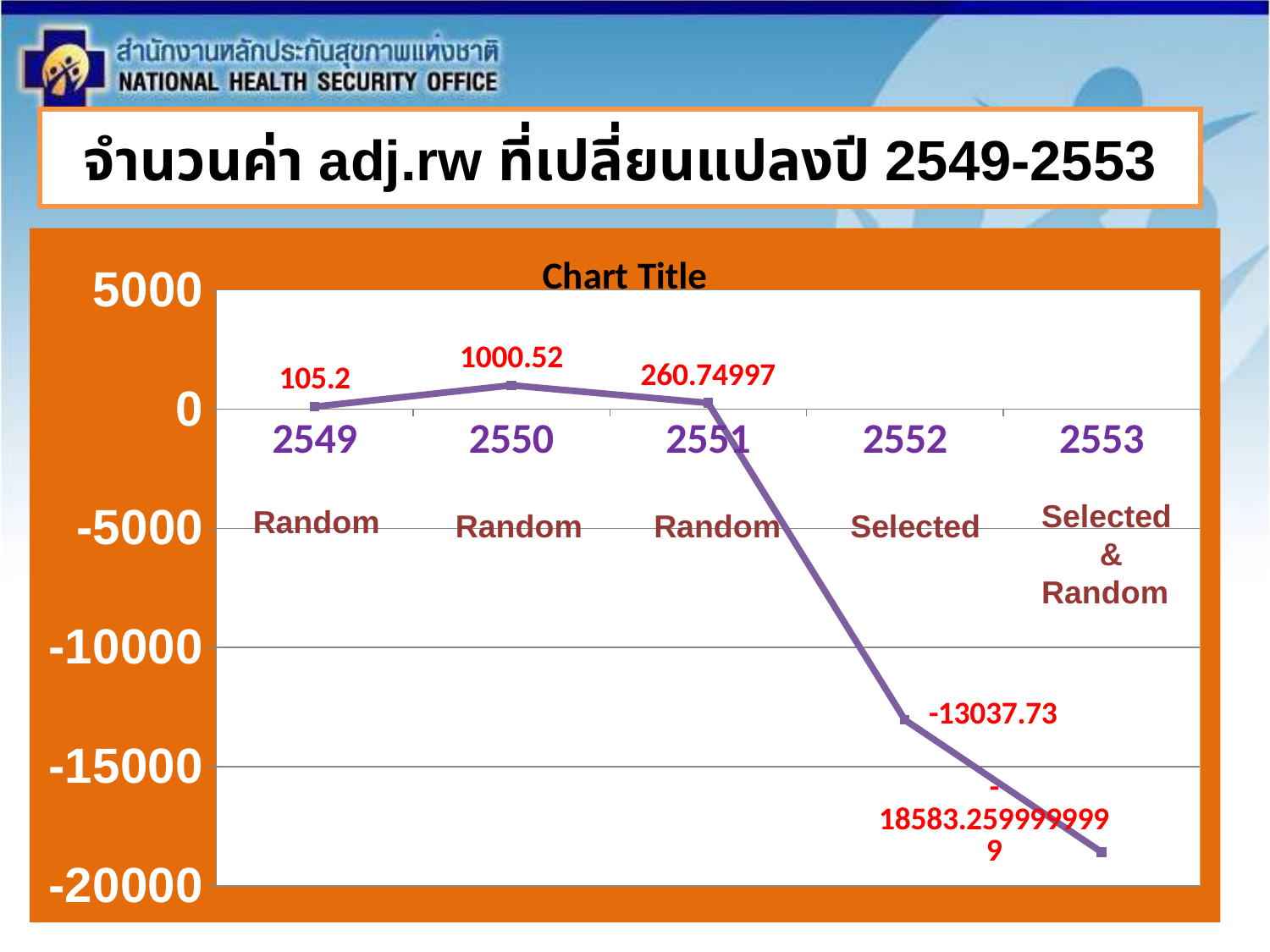

# จำนวนค่า adj.rw ที่เปลี่ยนแปลงปี 2549-2553

### Chart:

| Category |  |
|---|---|
| 2549 | 105.2 |
| 2550 | 1000.52 |
| 2551 | 260.74997 |
| 2552 | -13037.73000000001 |
| 2553 | -18583.259999999897 |
Selected
&
Random
Random
Random
Random
Selected